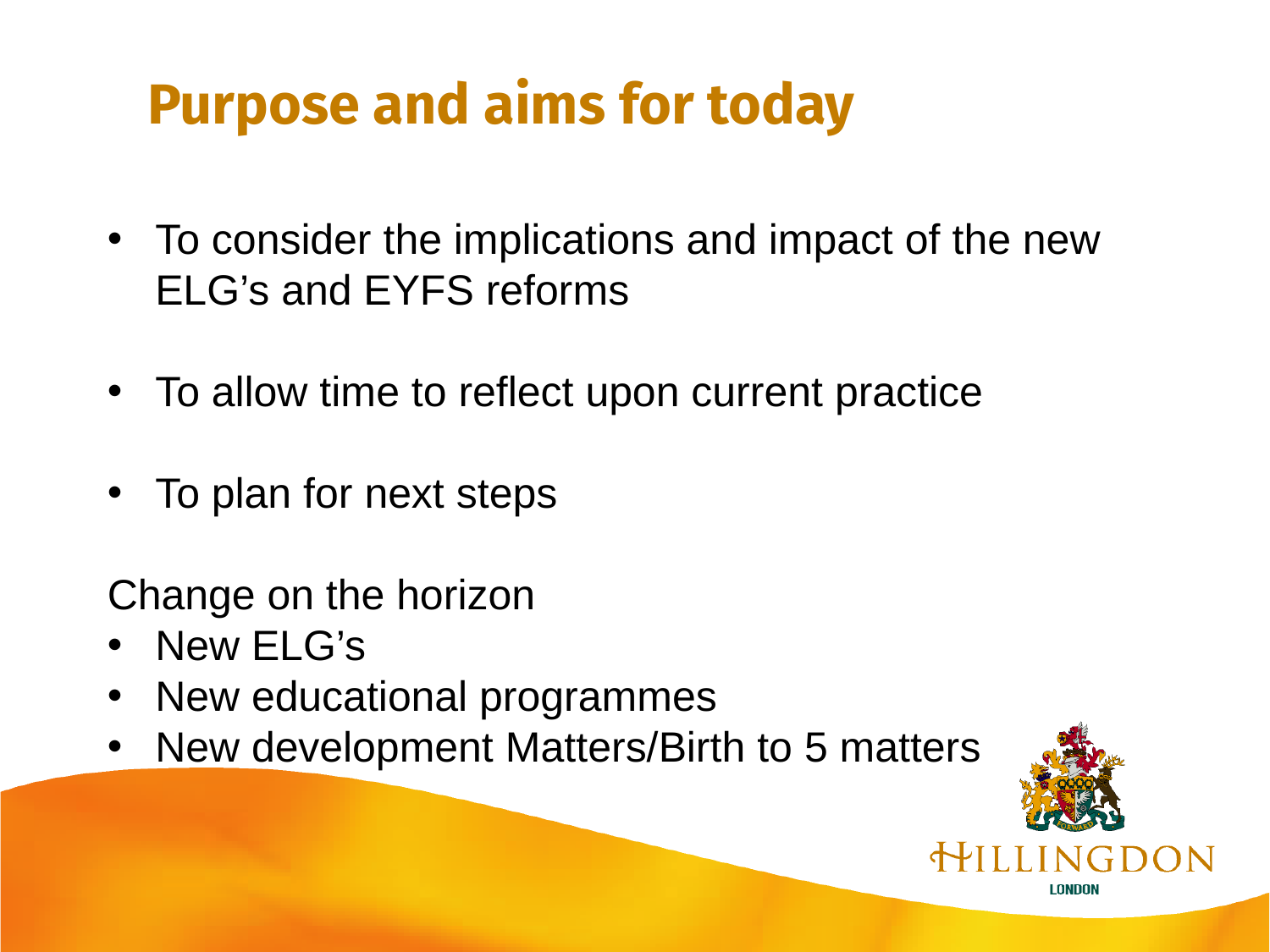

# Purpose and aims for today

To consider the implications and impact of the new ELG’s and EYFS reforms

To allow time to reflect upon current practice

To plan for next steps

Change on the horizon
New ELG’s
New educational programmes
New development Matters/Birth to 5 matters